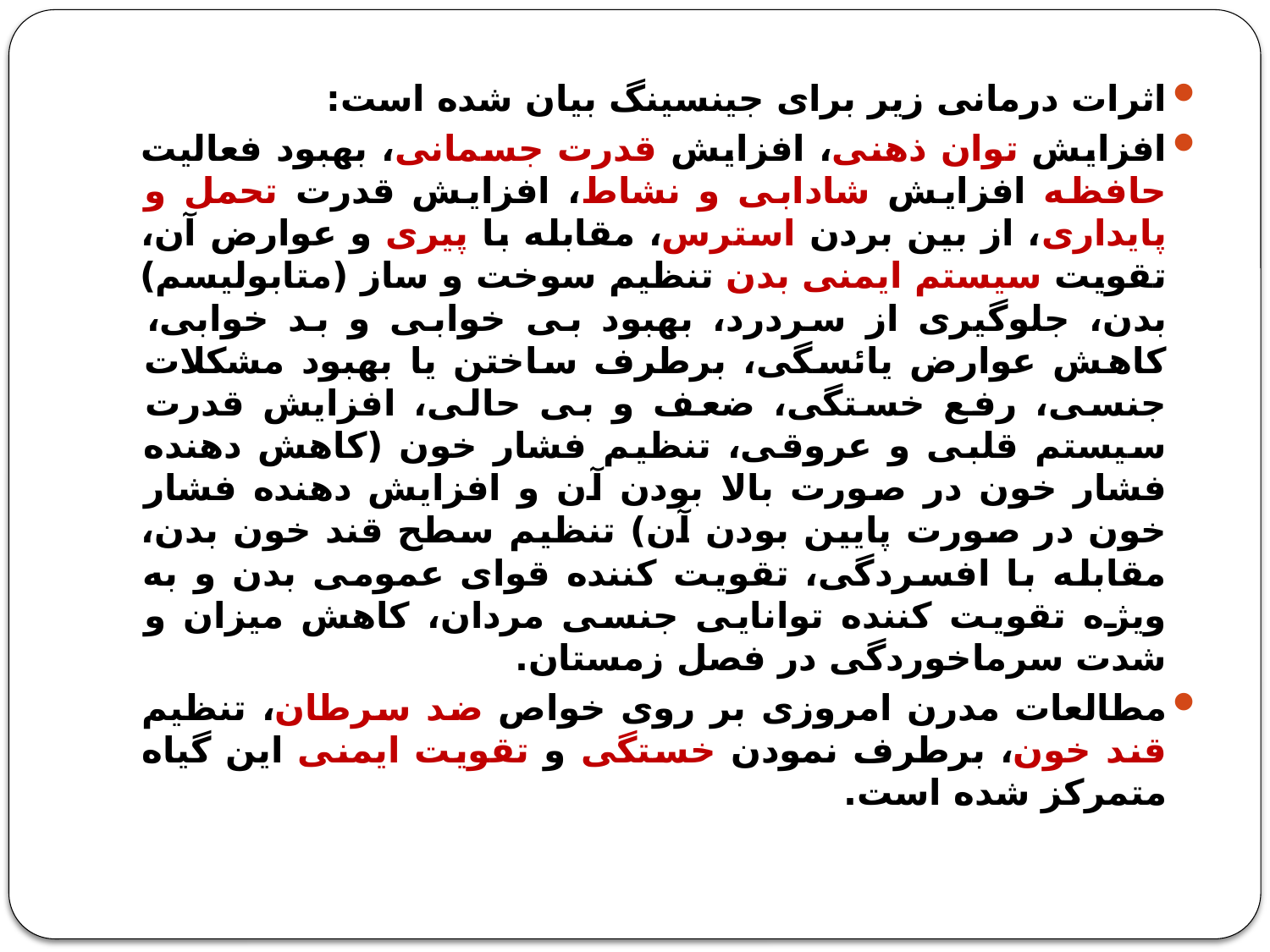

اثرات درمانی زیر برای جینسینگ بیان شده است:
افزایش توان ذهنی، افزایش قدرت جسمانی، بهبود فعالیت حافظه افزایش شادابی و نشاط، افزایش قدرت تحمل و پایداری، از بین بردن استرس، مقابله با پیری و عوارض آن، تقویت سیستم ایمنی بدن تنظیم سوخت و ساز (متابولیسم) بدن، جلوگیری از سردرد، بهبود بی خوابی و بد خوابی، کاهش عوارض یائسگی، برطرف ساختن یا بهبود مشکلات جنسی، رفع خستگی، ضعف و بی حالی، افزایش قدرت سیستم قلبی و عروقی، تنظیم فشار خون (کاهش دهنده فشار خون در صورت بالا بودن آن و افزایش دهنده فشار خون در صورت پایین بودن آن) تنظیم سطح قند خون بدن، مقابله با افسردگی، تقویت ‌کننده قوای عمومی بدن و به ‌ویژه تقویت ‌کننده توانایی جنسی مردان، کاهش میزان و شدت سرماخوردگی در فصل زمستان.
مطالعات مدرن امروزی بر روی خواص ضد سرطان، تنظیم قند خون، برطرف نمودن خستگی و تقویت ایمنی این گیاه متمرکز شده است.